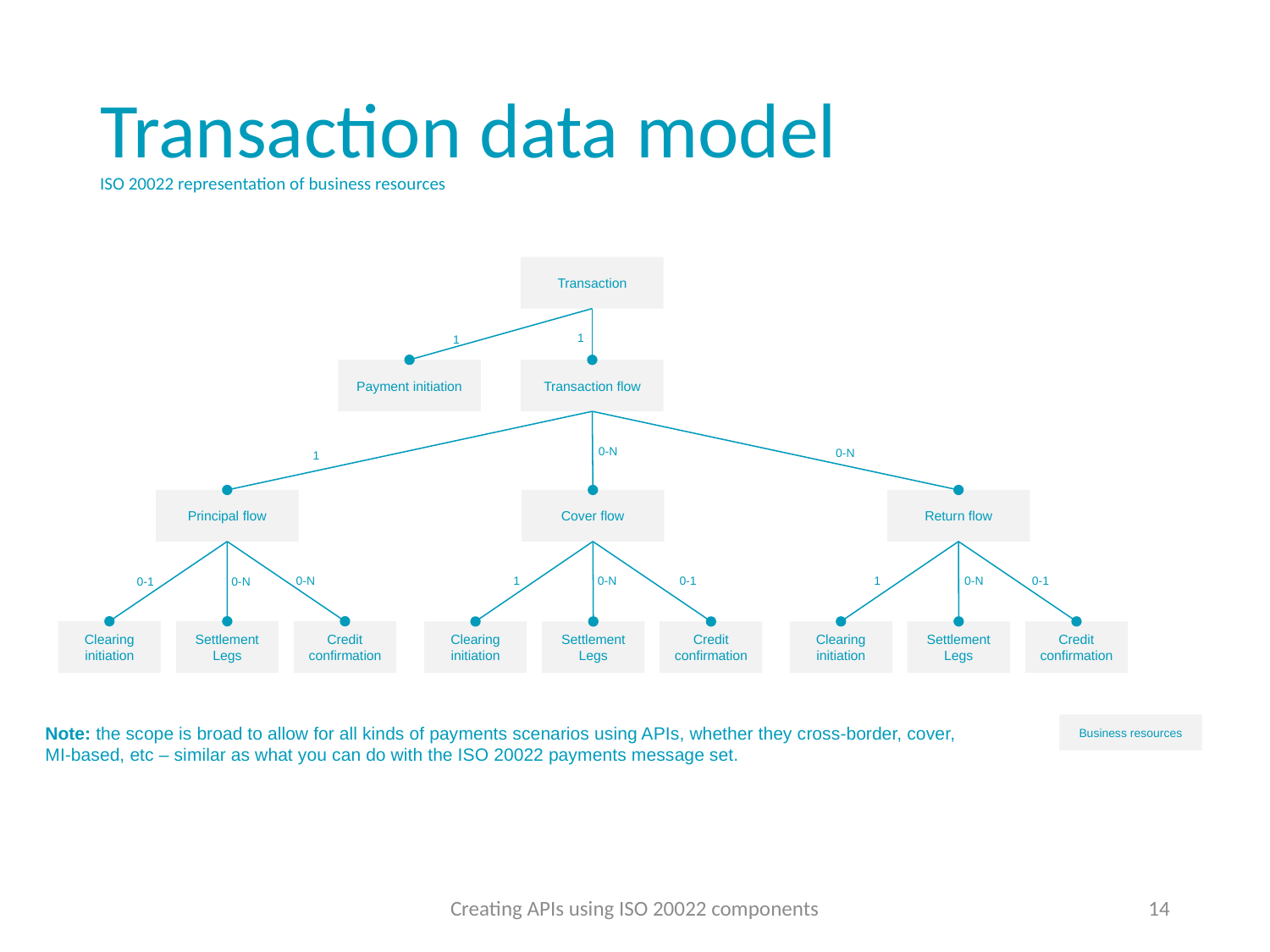

# Transaction data model ISO 20022 representation of business resources
Transaction
1
1
Payment initiation
Transaction flow
0-N
0-N
1
Principal flow
Cover flow
Return flow
0-N
0-1
0-N
0-1
1
1
0-N
0-1
0-N
Clearing initiation
Settlement Legs
Credit confirmation
Clearing initiation
Settlement Legs
Credit confirmation
Clearing initiation
Settlement Legs
Credit confirmation
Business resources
Note: the scope is broad to allow for all kinds of payments scenarios using APIs, whether they cross-border, cover, MI-based, etc – similar as what you can do with the ISO 20022 payments message set.
Creating APIs using ISO 20022 components
14